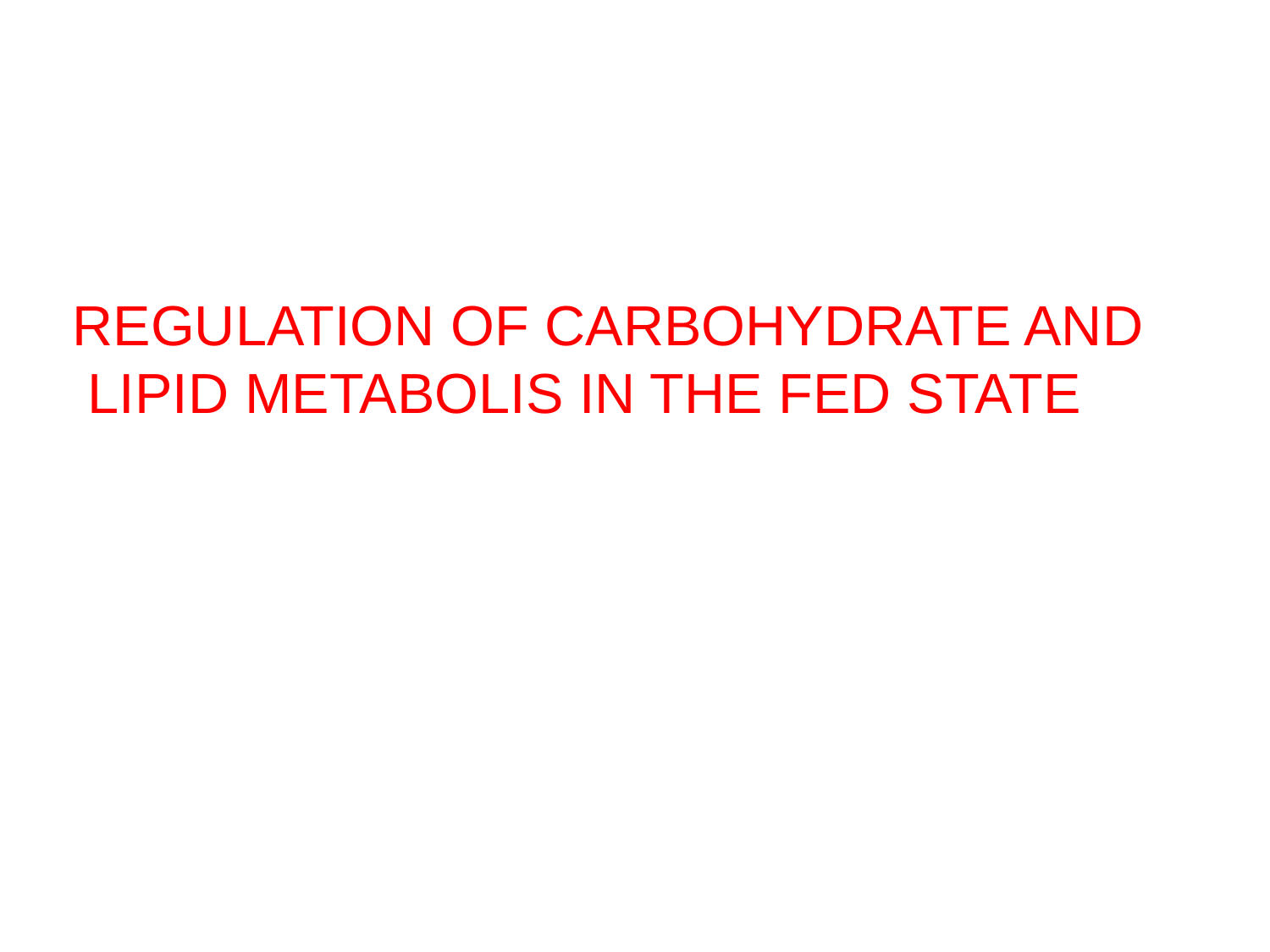

# REGULATION OF CARBOHYDRATE AND LIPID METABOLIS IN THE FED STATE